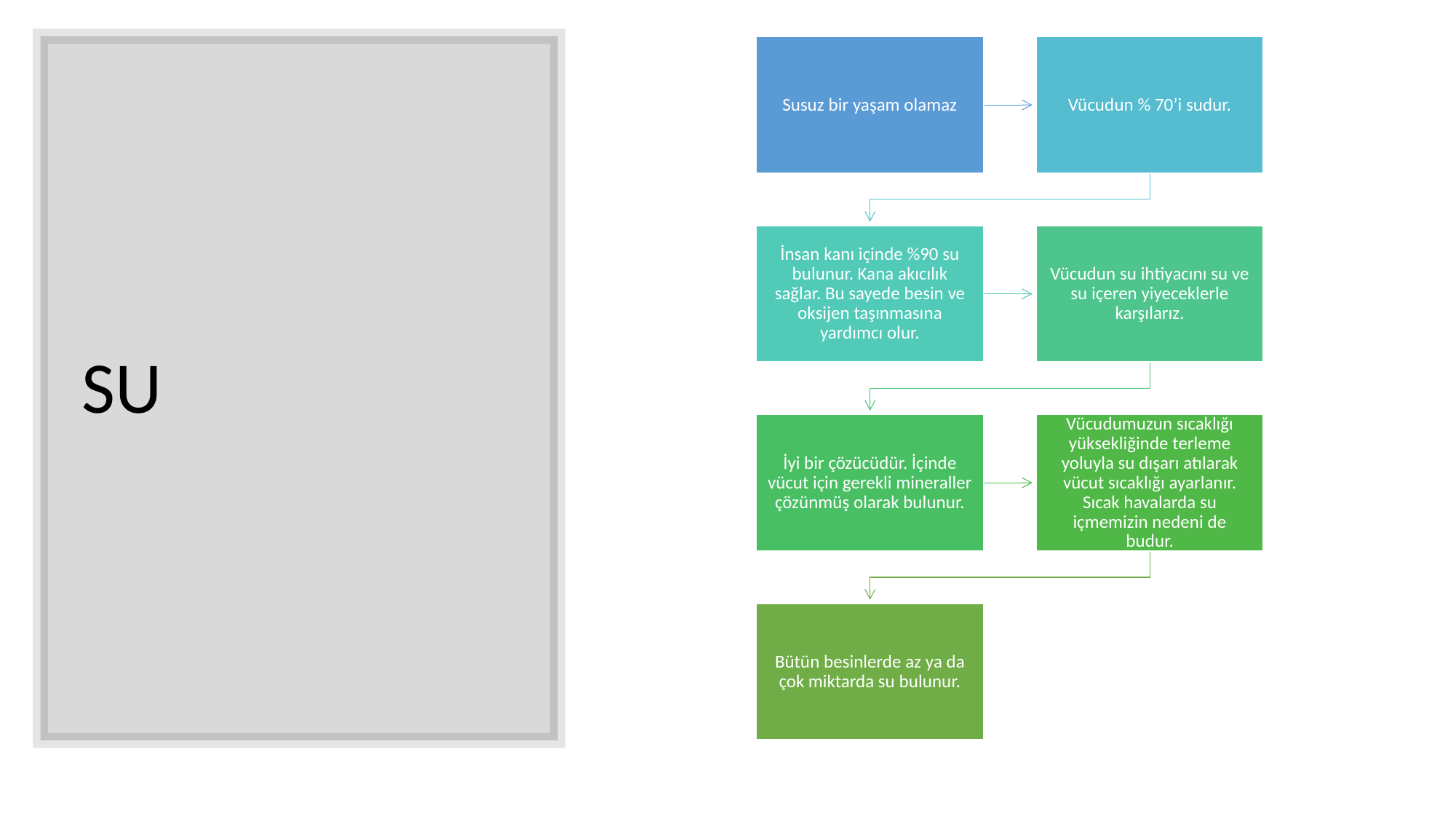

Susuz bir yaşam olamaz

Vücudun % 70’i sudur.

İnsan kanı içinde %90 su bulunur. Kana akıcılık sağlar. Bu sayede besin ve oksijen taşınmasına yardımcı olur.

Vücudun su ihtiyacını su ve su içeren yiyeceklerle karşılarız.

İyi bir çözücüdür. İçinde vücut için gerekli mineraller çözünmüş olarak bulunur.

Vücudumuzun sıcaklığı yüksekliğinde terleme yoluyla su dışarı atılarak vücut sıcaklığı ayarlanır. Sıcak havalarda su içmemizin nedeni de budur.
Bütün besinlerde az ya da çok miktarda su bulunur.
# SU